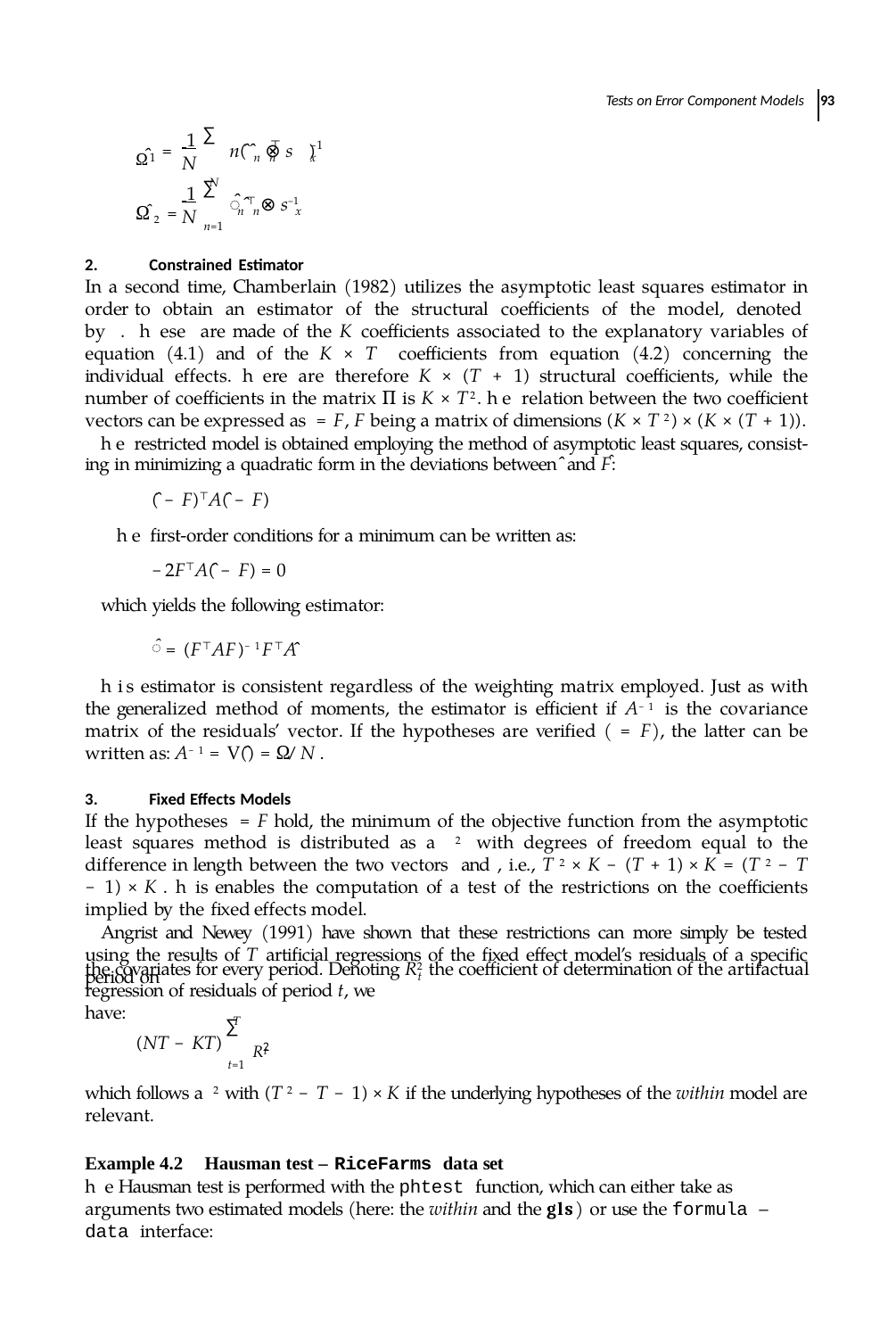

Tests on Error Component Models  93

∑
 1
Ω̂
⊤
–1
=
n(̂ ̂ ⊗ s  )
1
n n
x
N
N
∑
 1
N
Ω̂ 2 =
̂ ̂⊤ ⊗ s–1
n n	x
n=1
Constrained Estimator
In a second time, Chamberlain (1982) utilizes the asymptotic least squares estimator in order to  obtain  an  estimator  of  the  structural  coeﬃcients  of  the  model,  denoted  by  .  hese  are made of the K coeﬃcients associated to the explanatory variables of equation (4.1) and of the K × T  coeﬃcients from equation (4.2) concerning the individual effects. here are therefore K × (T + 1) structural coeﬃcients, while the number of coeﬃcients in the matrix Π is K × T2. he relation between the two coeﬃcient vectors can be expressed as  = F, F being a matrix of dimensions (K × T 2) × (K × (T + 1)).
he restricted model is obtained employing the method of asymptotic least squares, consist- ing in minimizing a quadratic form in the deviations between ̂ and F̂:
(̂ − F)⊤A(̂ − F)
he ﬁrst-order conditions for a minimum can be written as:
−2F⊤A(̂ − F) = 0
which yields the following estimator:
̂ = (F⊤AF)−1F⊤Â
his estimator is consistent regardless of the weighting matrix employed. Just as with the generalized method of moments, the estimator is eﬃcient if A−1  is the covariance matrix of the residuals’ vector. If the hypotheses are veriﬁed ( = F), the latter can be written as: A−1  = V(̂) = Ω∕N .

Fixed Effects Models
If the hypotheses  = F hold, the minimum of the objective function from the asymptotic least squares method is distributed as a  2  with degrees of freedom equal to the difference in length between the two vectors  and , i.e., T 2  × K − (T + 1) × K = (T 2  − T − 1) × K . his enables the computation of a test of the restrictions on the coeﬃcients implied by the ﬁxed effects model.
Angrist and Newey (1991) have shown that these restrictions can more simply be tested using the results of T artiﬁcial regressions of the ﬁxed effect model’s residuals of a speciﬁc period on
the covariates for every period. Denoting R2 the coeﬃcient of determination of the artifactual
t
regression of residuals of period t, we have:
T
∑
R2
(NT − KT)
t
t=1
which follows a  2 with (T 2 − T − 1) × K if the underlying hypotheses of the within model are relevant.
Example 4.2  Hausman test – RiceFarms data set
he Hausman test is performed with the phtest function, which can either take as arguments two estimated models (here: the within and the gls) or use the formula – data interface: